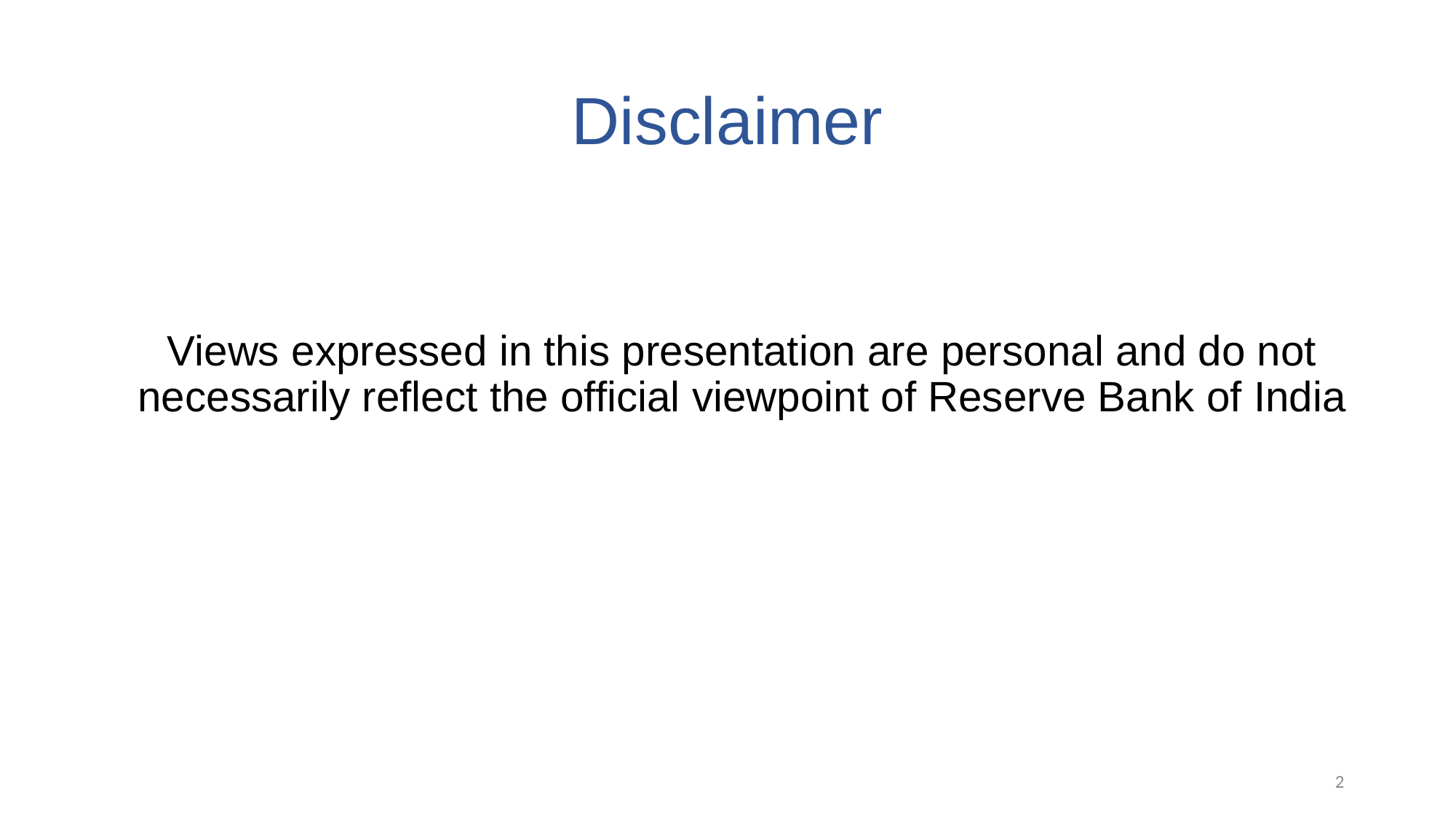

# Disclaimer
Views expressed in this presentation are personal and do not necessarily reflect the official viewpoint of Reserve Bank of India
2